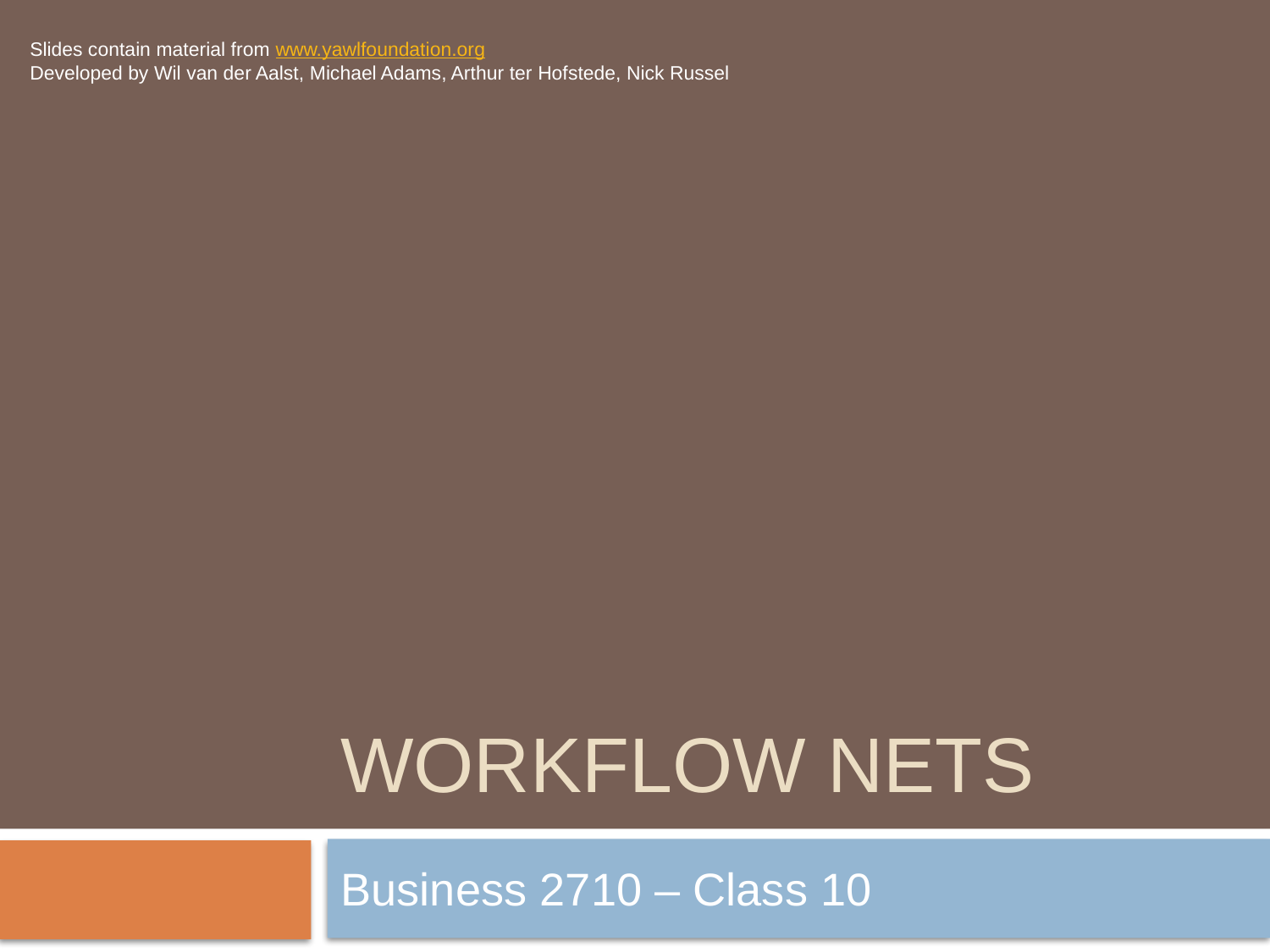

Slides contain material from www.yawlfoundation.org
Developed by Wil van der Aalst, Michael Adams, Arthur ter Hofstede, Nick Russel
# Workflow nets
Business 2710 – Class 10